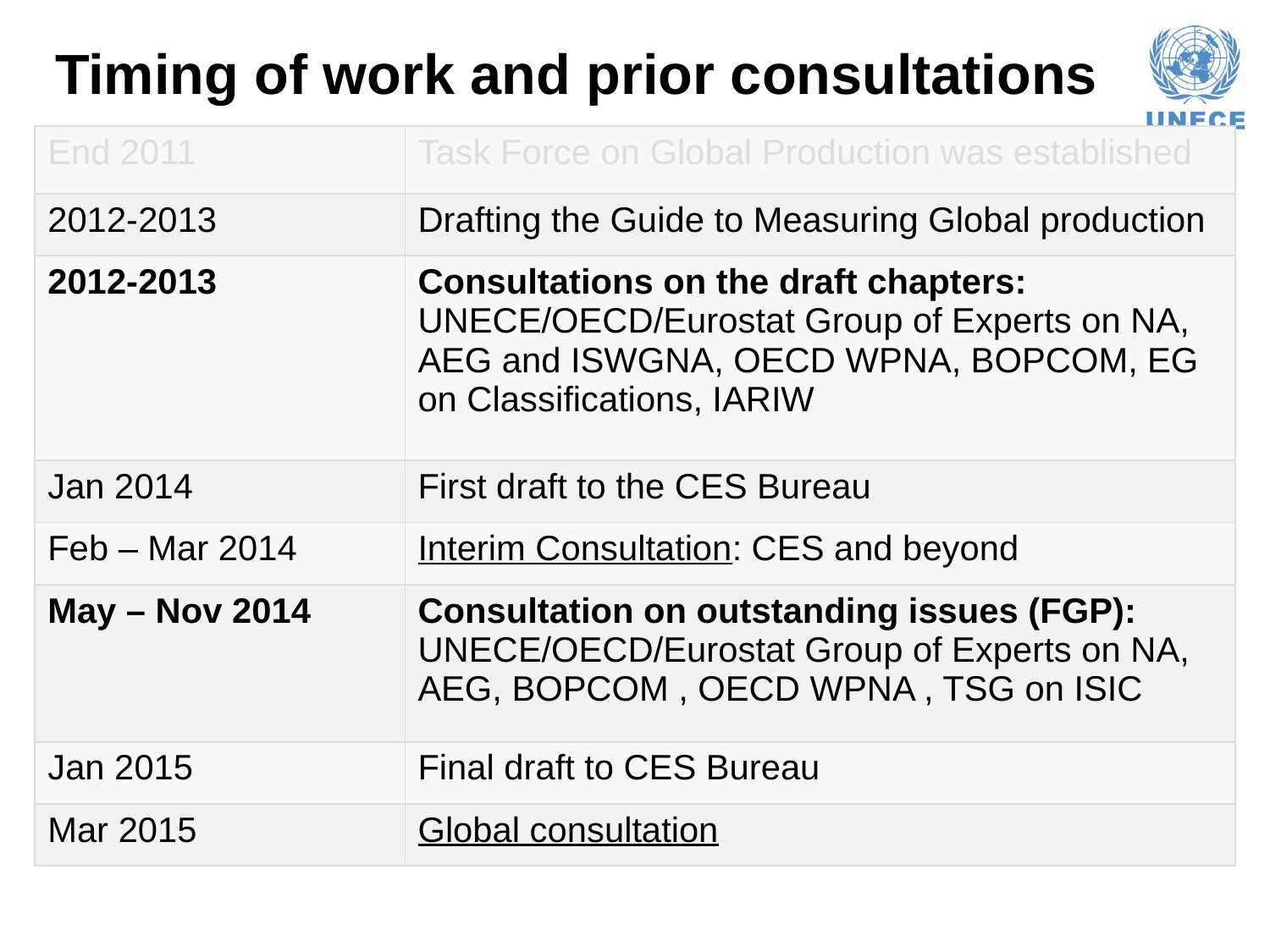

# Timing of work and prior consultations
| End 2011 | Task Force on Global Production was established |
| --- | --- |
| 2012-2013 | Drafting the Guide to Measuring Global production |
| 2012-2013 | Consultations on the draft chapters: UNECE/OECD/Eurostat Group of Experts on NA, AEG and ISWGNA, OECD WPNA, BOPCOM, EG on Classifications, IARIW |
| Jan 2014 | First draft to the CES Bureau |
| Feb – Mar 2014 | Interim Consultation: CES and beyond |
| May – Nov 2014 | Consultation on outstanding issues (FGP): UNECE/OECD/Eurostat Group of Experts on NA, AEG, BOPCOM , OECD WPNA , TSG on ISIC |
| Jan 2015 | Final draft to CES Bureau |
| Mar 2015 | Global consultation |